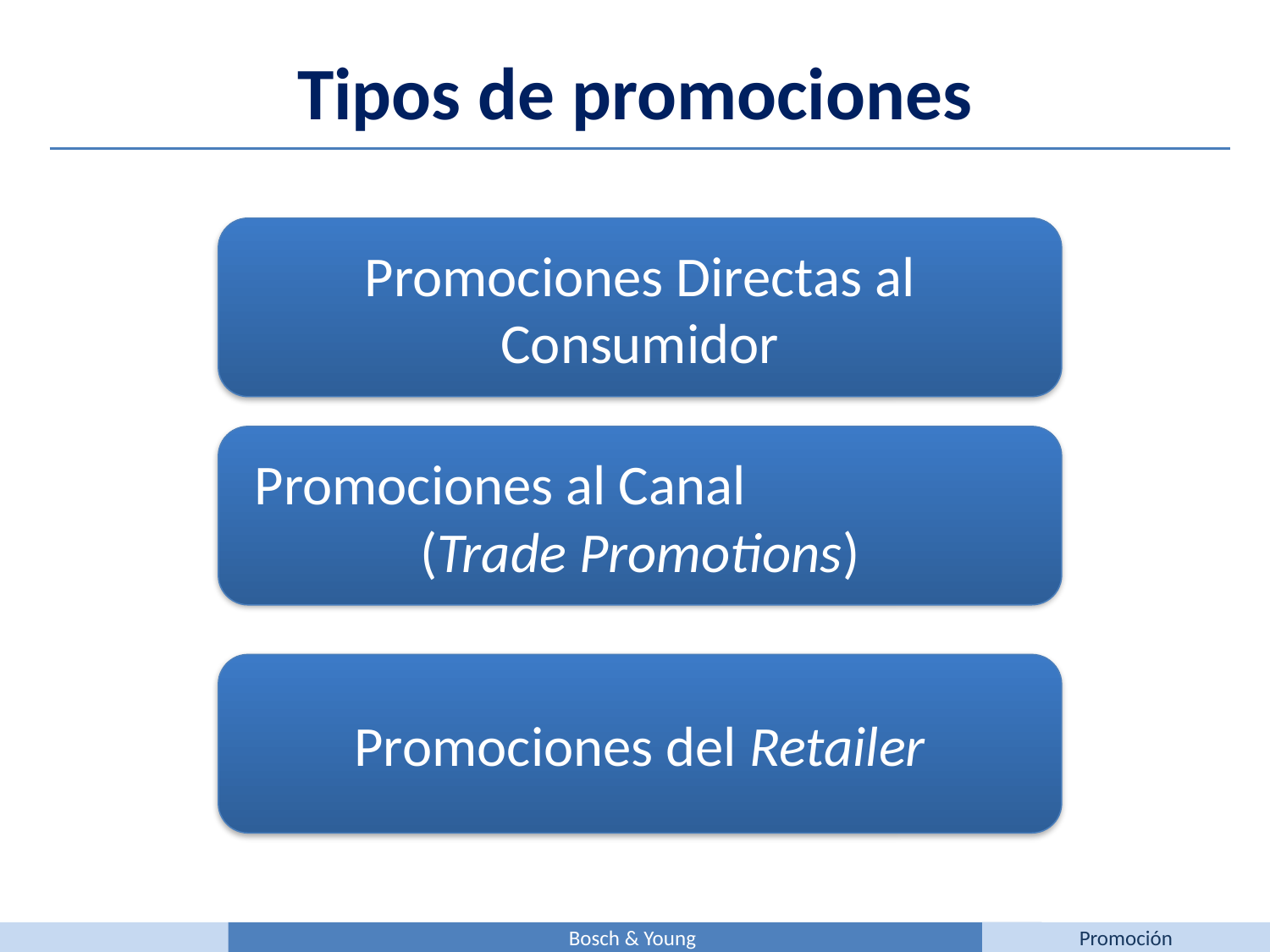

Tipos de promociones
Promociones Directas al Consumidor
Promociones al Canal                       (Trade Promotions)
Promociones del Retailer

Bosch & Young
Promoción